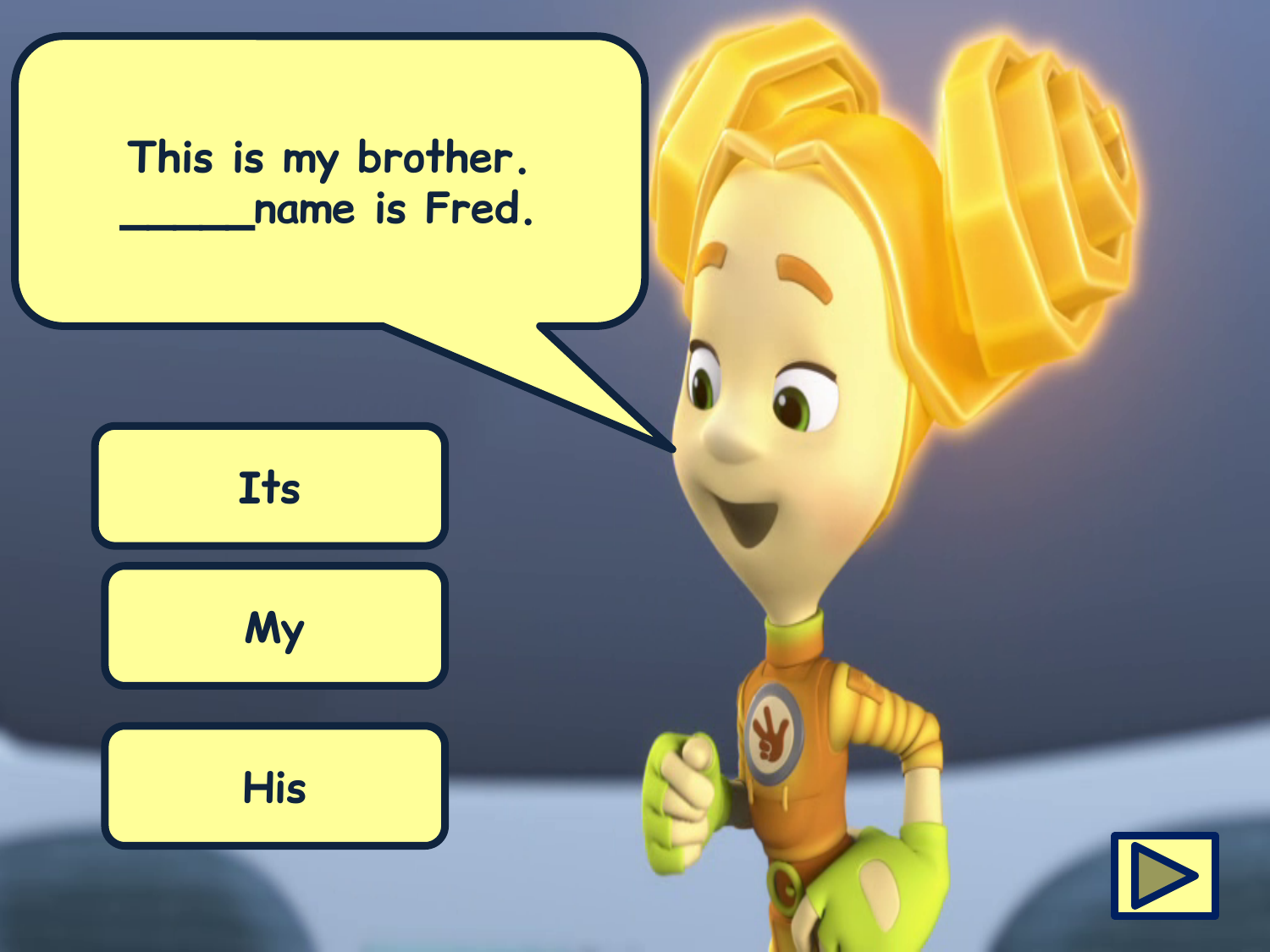

This is my brother. _____name is Fred.
Its
My
His